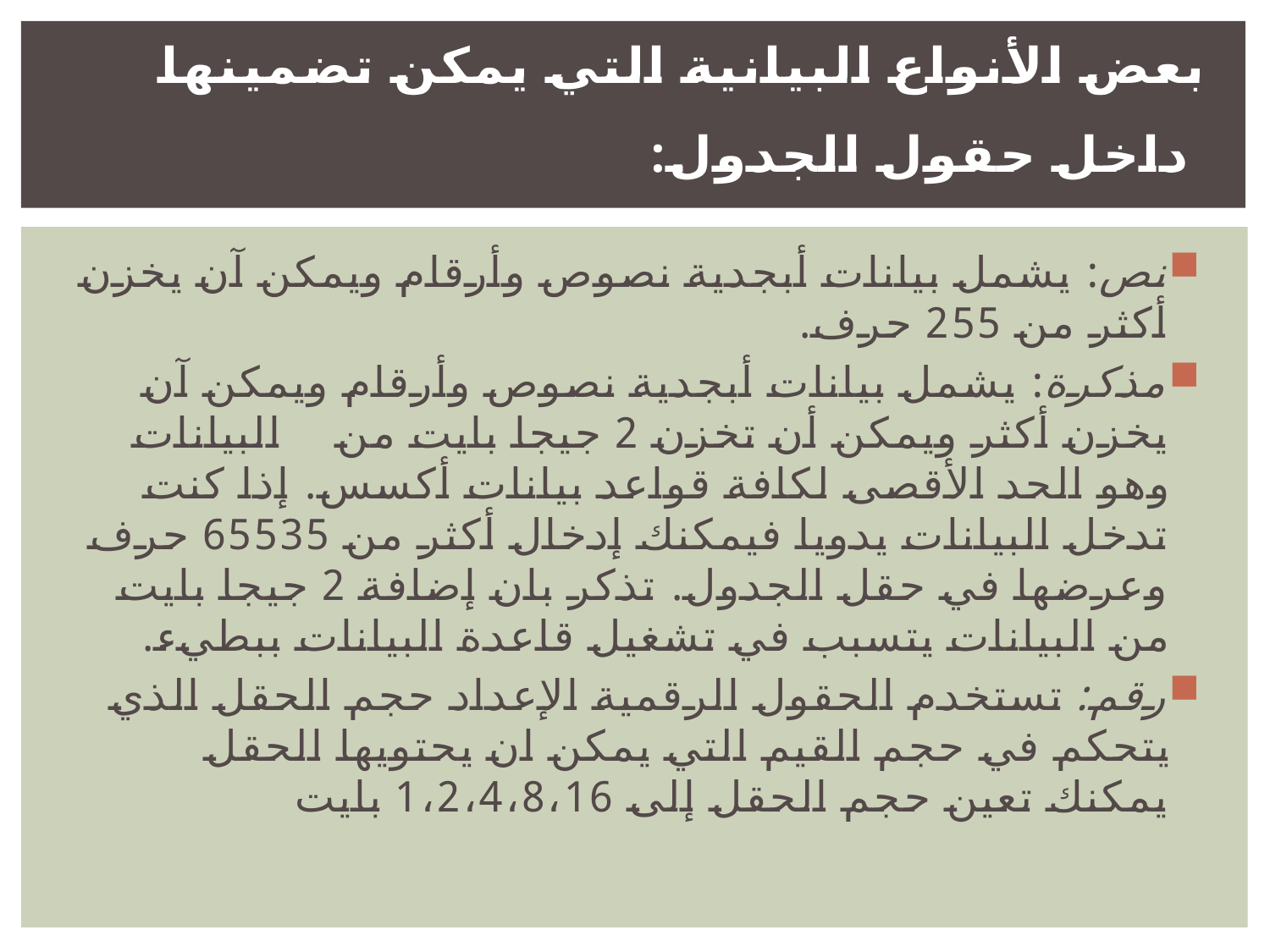

# بعض الأنواع البيانية التي يمكن تضمينها داخل حقول الجدول:
نص: يشمل بيانات أبجدية نصوص وأرقام ويمكن آن يخزن أكثر من 255 حرف.
مذكرة: يشمل بيانات أبجدية نصوص وأرقام ويمكن آن يخزن أكثر ويمكن أن تخزن 2 جيجا بايت من    البيانات وهو الحد الأقصى لكافة قواعد بيانات أكسس. إذا كنت تدخل البيانات يدويا فيمكنك إدخال أكثر من 65535 حرف وعرضها في حقل الجدول. تذكر بان إضافة 2 جيجا بايت من البيانات يتسبب في تشغيل قاعدة البيانات ببطيء.
رقم: تستخدم الحقول الرقمية الإعداد حجم الحقل الذي يتحكم في حجم القيم التي يمكن ان يحتويها الحقل  يمكنك تعين حجم الحقل إلى 1،2،4،8،16 بايت